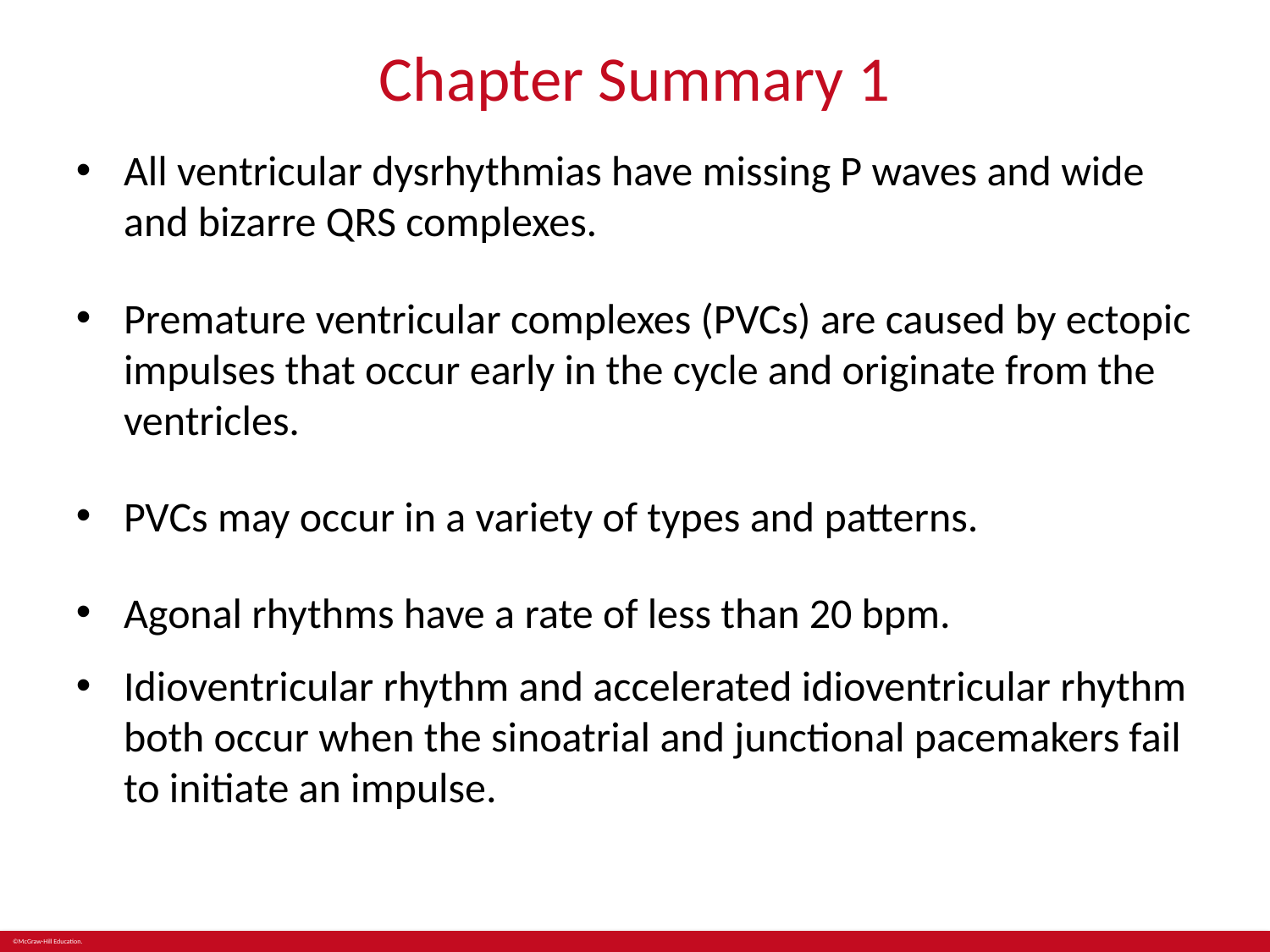

# Chapter Summary 1
All ventricular dysrhythmias have missing P waves and wide and bizarre QRS complexes.
Premature ventricular complexes (PVCs) are caused by ectopic impulses that occur early in the cycle and originate from the ventricles.
PVCs may occur in a variety of types and patterns.
Agonal rhythms have a rate of less than 20 bpm.
Idioventricular rhythm and accelerated idioventricular rhythm both occur when the sinoatrial and junctional pacemakers fail to initiate an impulse.